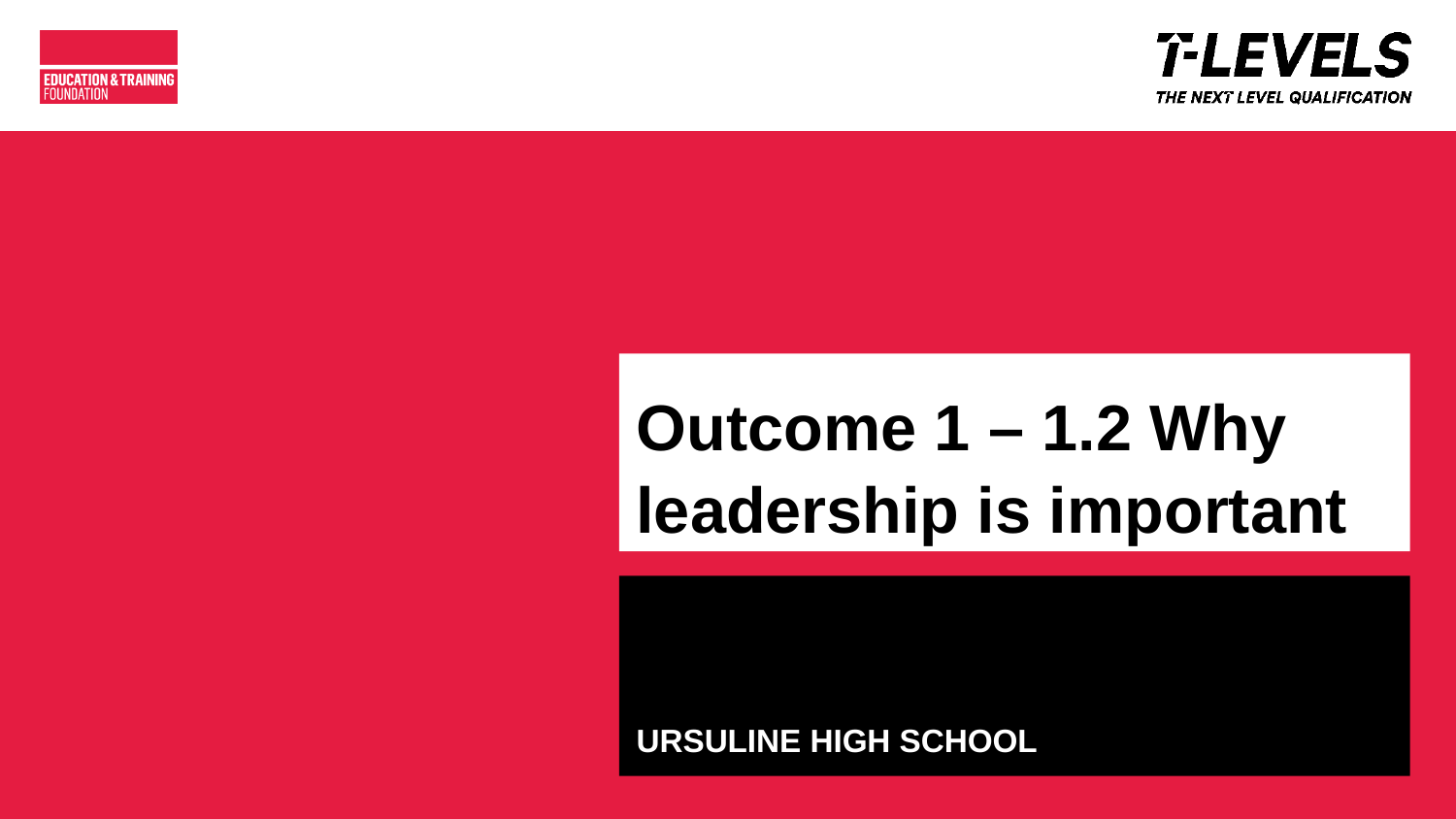

# Outcome 1 – 1.2 Why leadership is important
URSULINE HIGH SCHOOL